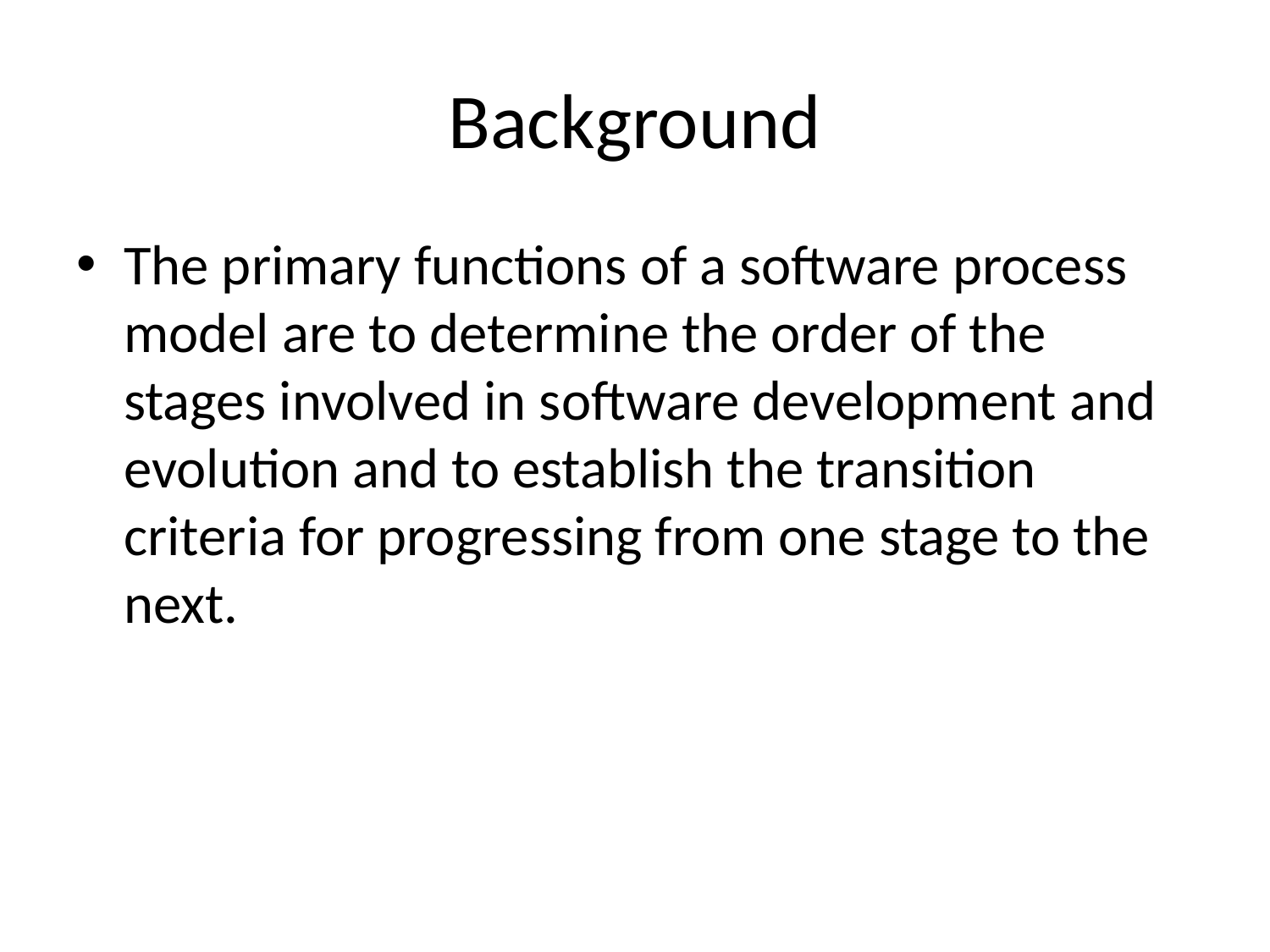

# Background
The primary functions of a software process model are to determine the order of the stages involved in software development and evolution and to establish the transition criteria for progressing from one stage to the next.